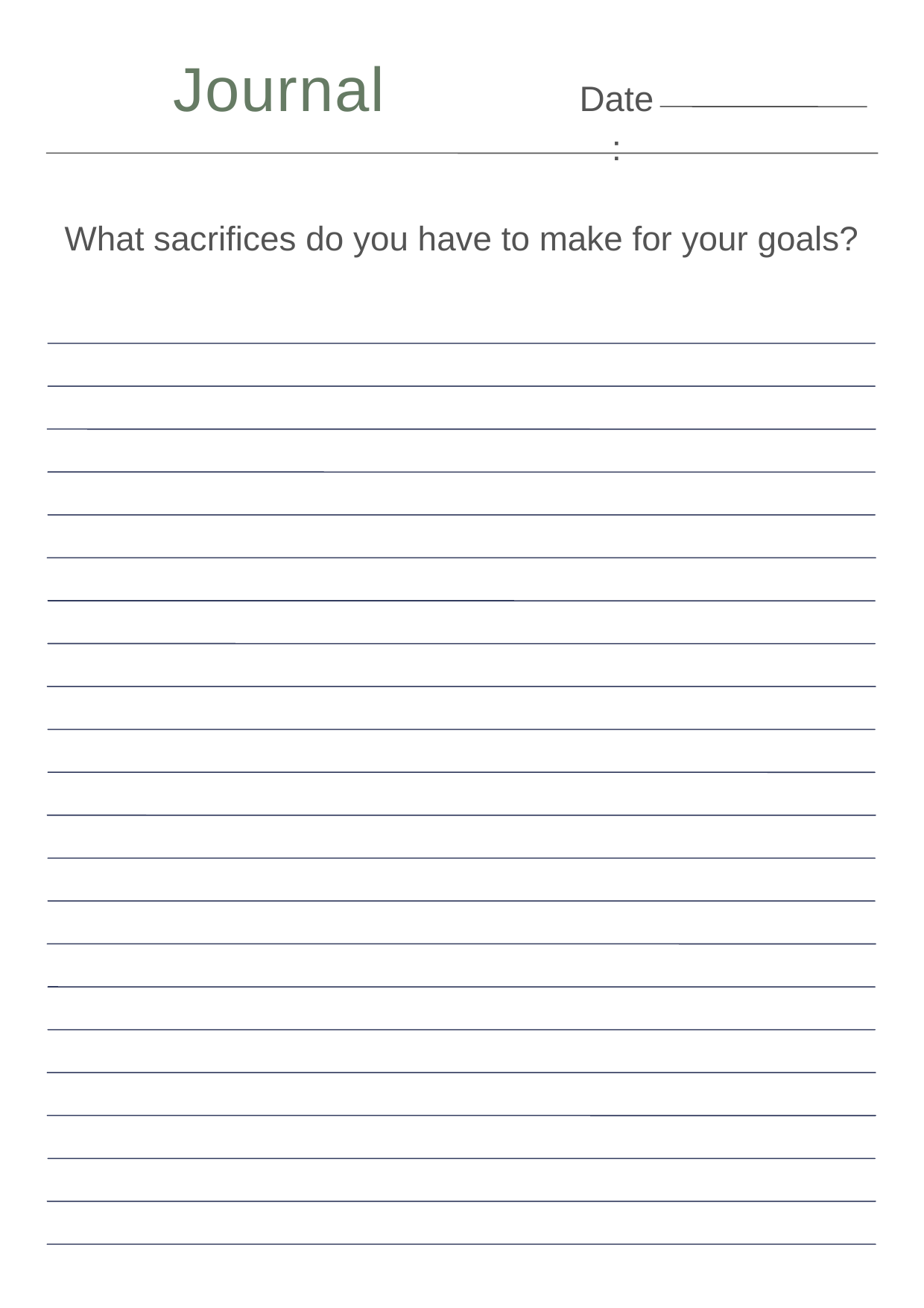

Journal
Date:

What sacrifices do you have to make for your goals?